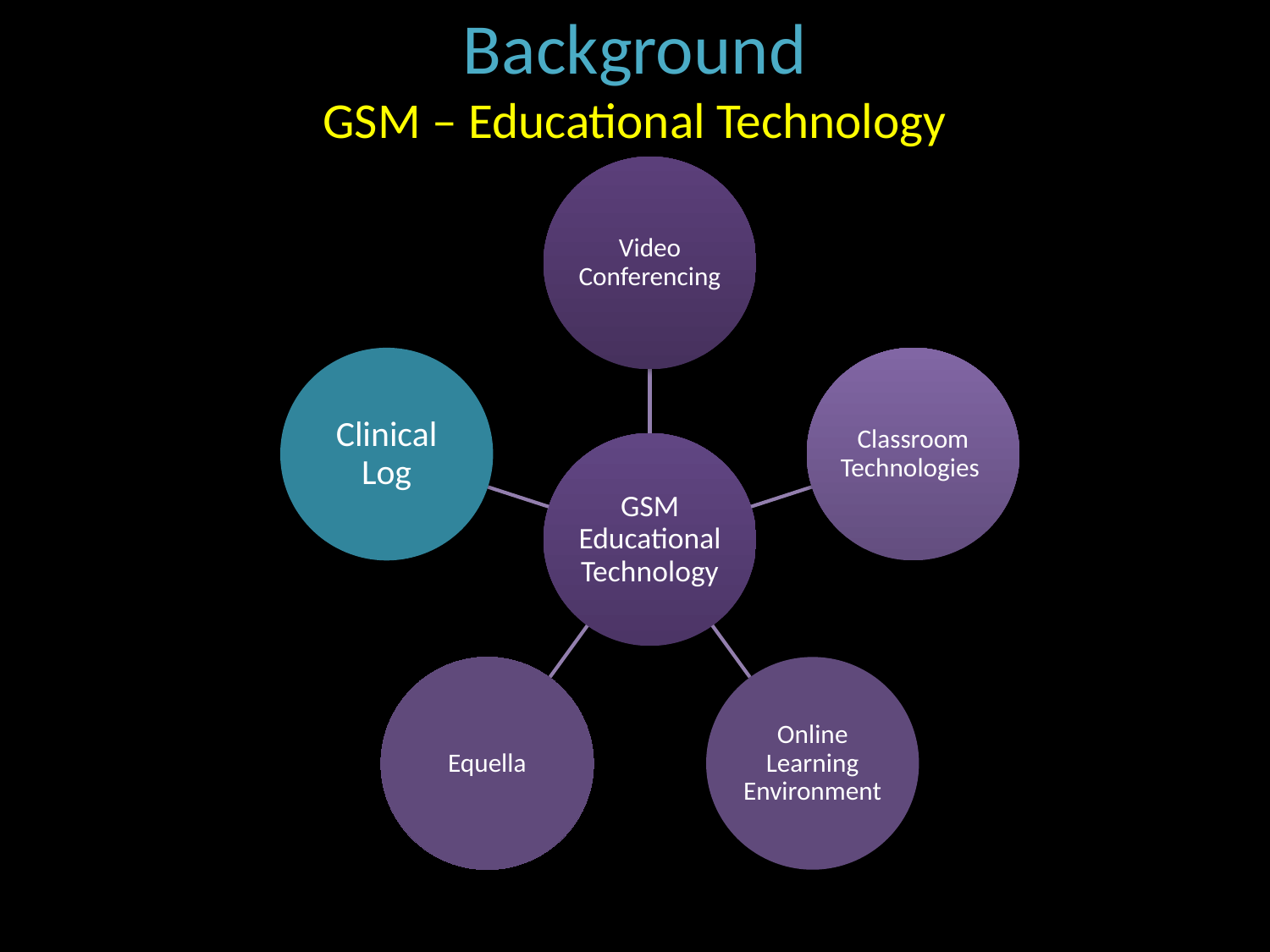

# Background GSM – Educational Technology
GSM Educational Technology

Video Conferencing

Classroom Technologies

Online Learning Environment

Equella

Clinical Log